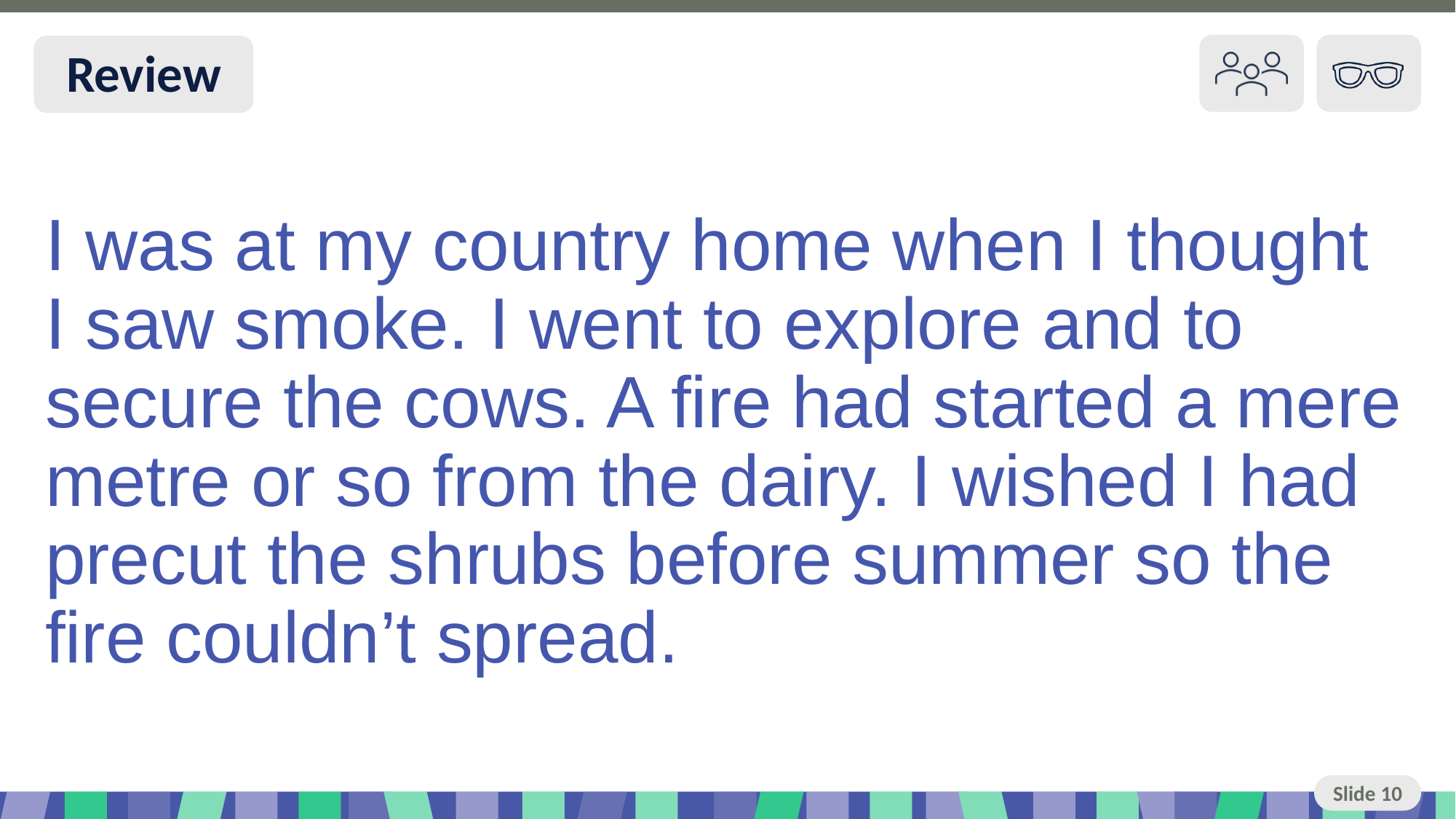

Slide 10 Review You do
I was at my country home when I thought I saw smoke. I went to explore and to secure the cows. A fire had started a mere metre or so from the dairy. I wished I had precut the shrubs before summer so the fire couldn’t spread.